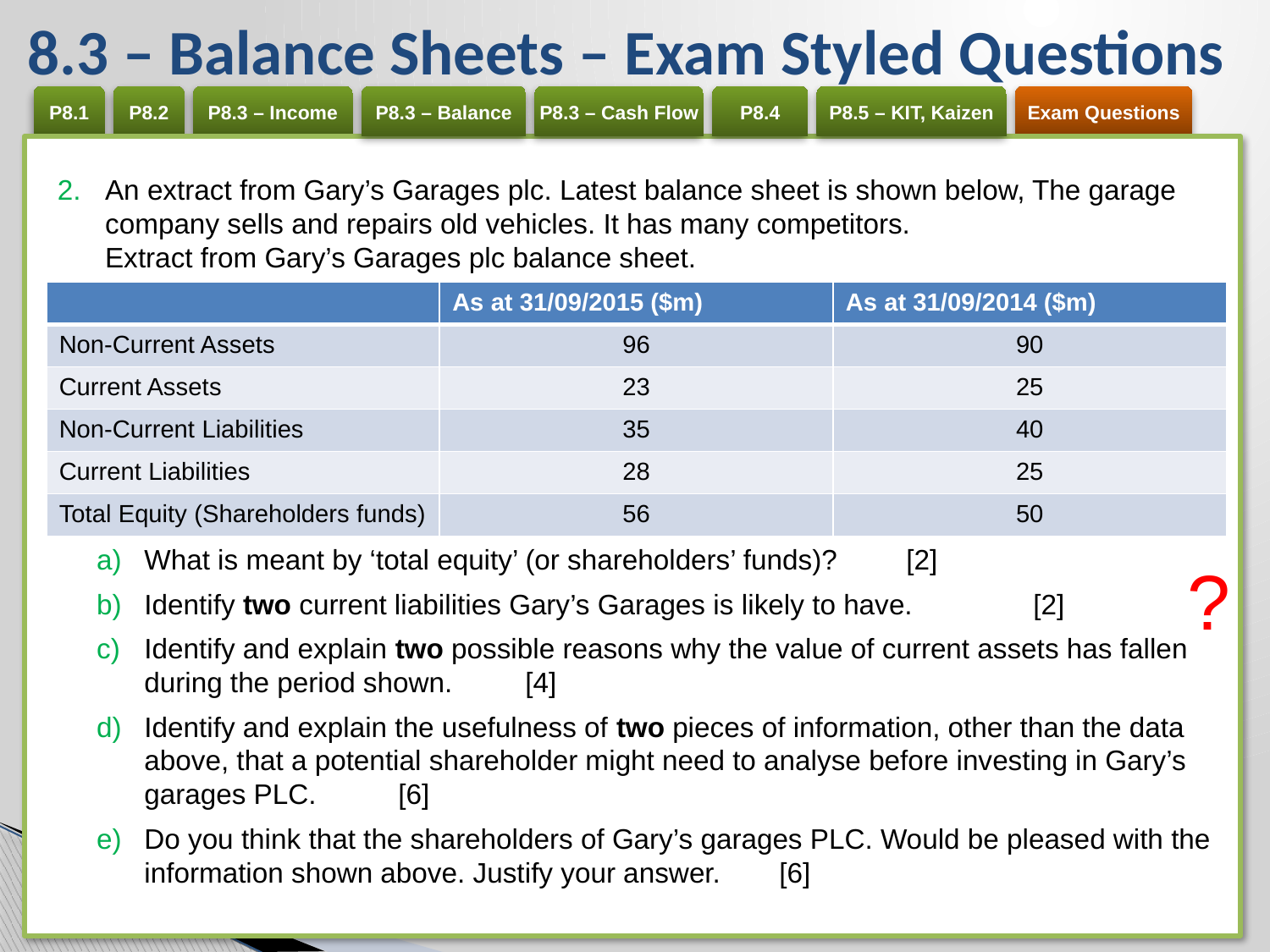

# 8.3 – Balance Sheets – Exam Styled Questions
An extract from Gary’s Garages plc. Latest balance sheet is shown below, The garage company sells and repairs old vehicles. It has many competitors.
Extract from Gary’s Garages plc balance sheet.

What is meant by ‘total equity’ (or shareholders’ funds)?	[2]
Identify two current liabilities Gary’s Garages is likely to have.	[2]
Identify and explain two possible reasons why the value of current assets has fallen during the period shown.	[4]
Identify and explain the usefulness of two pieces of information, other than the data above, that a potential shareholder might need to analyse before investing in Gary’s garages PLC.	[6]
Do you think that the shareholders of Gary’s garages PLC. Would be pleased with the information shown above. Justify your answer.	[6]
|  | As at 31/09/2015 ($m) | As at 31/09/2014 ($m) |
| --- | --- | --- |
| Non-Current Assets | 96 | 90 |
| Current Assets | 23 | 25 |
| Non-Current Liabilities | 35 | 40 |
| Current Liabilities | 28 | 25 |
| Total Equity (Shareholders funds) | 56 | 50 |
?